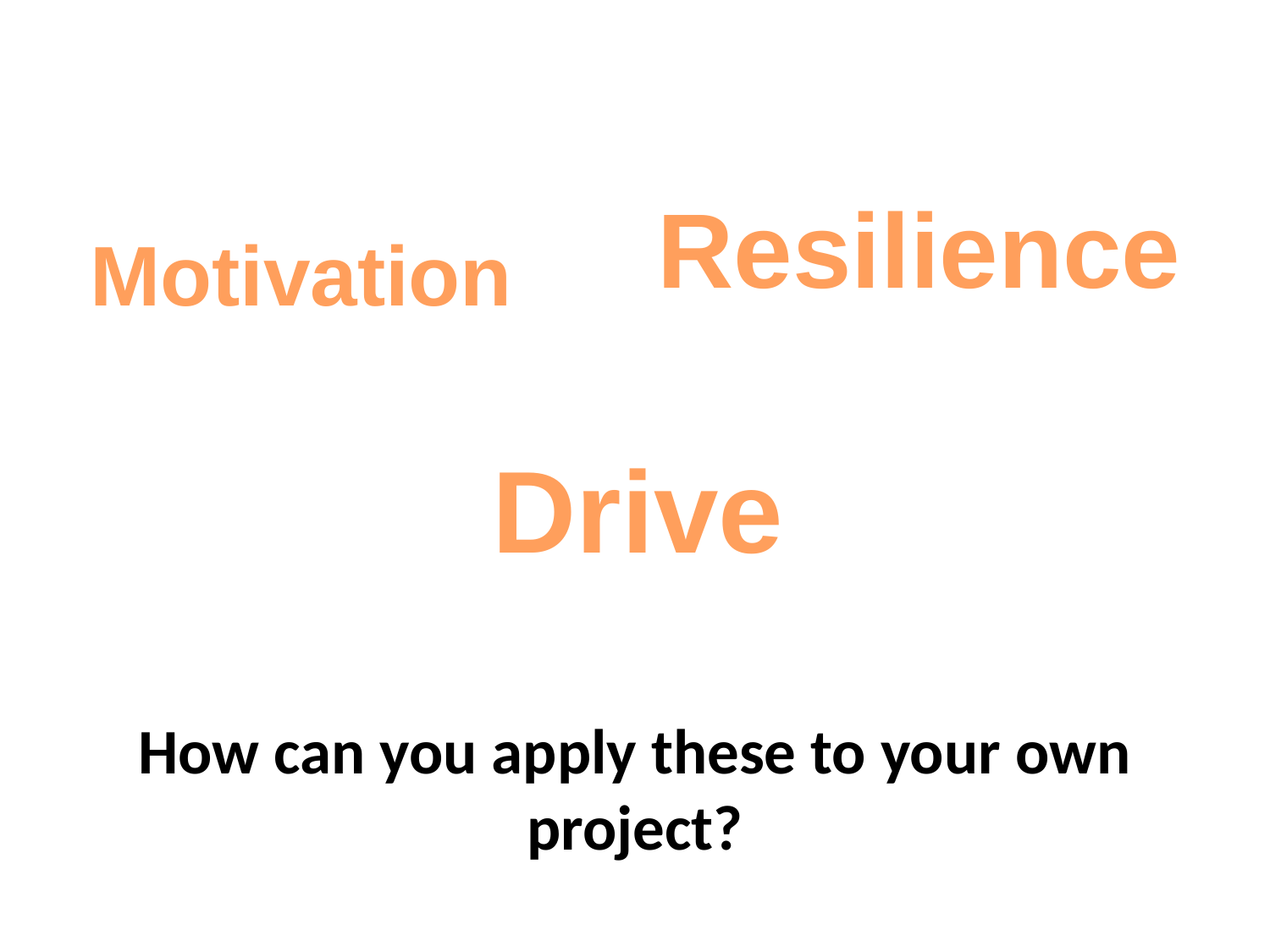

Resilience
Motivation
Drive
How can you apply these to your own project?